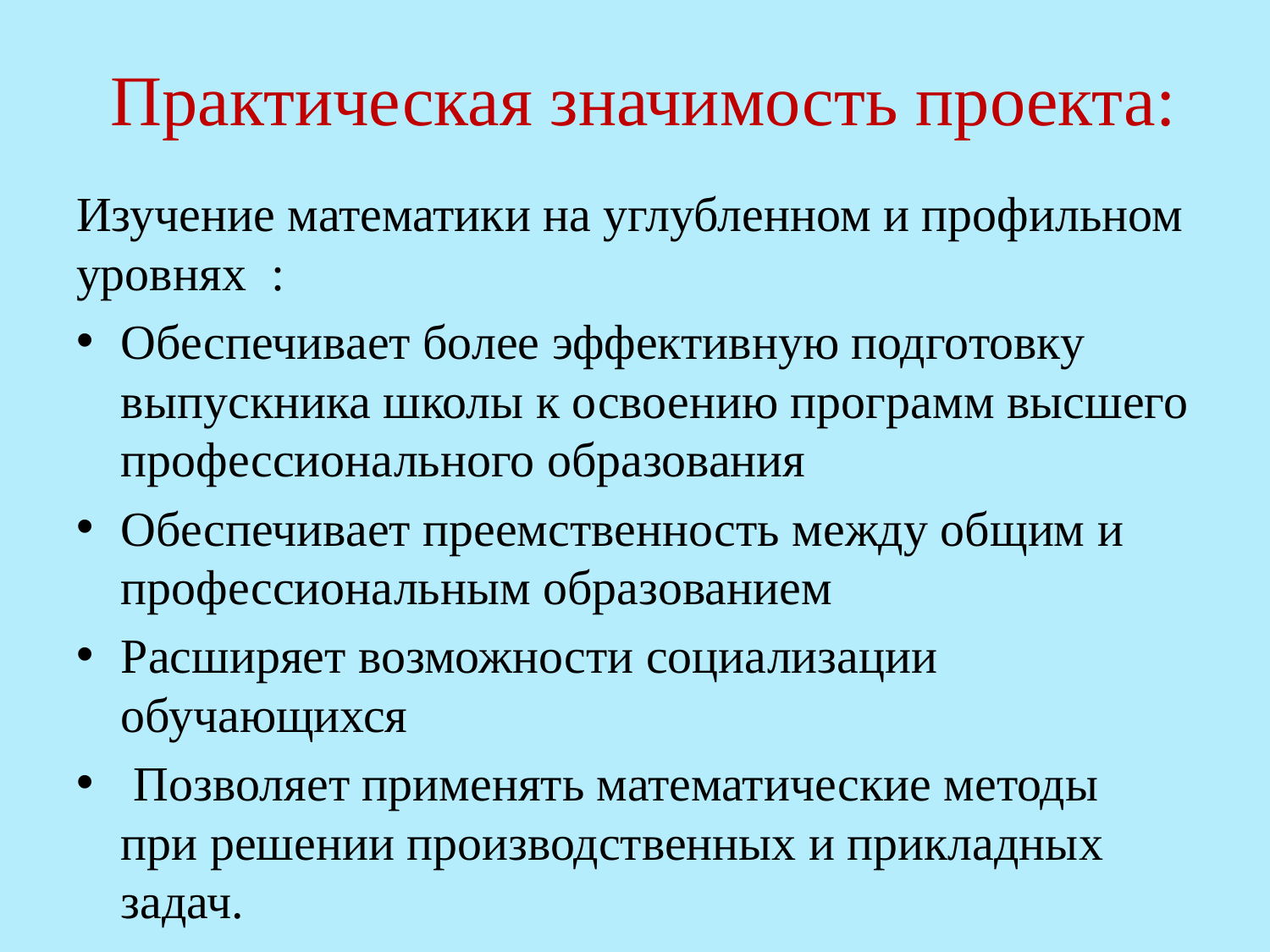

# Практическая значимость проекта:
Изучение математики на углубленном и профильном уровнях  :
Обеспечивает более эффективную подготовку выпускника школы к освоению программ высшего профессионального образования
Обеспечивает преемственность между общим и профессиональным образованием
Расширяет возможности социализации обучающихся
 Позволяет применять математические методы  при решении производственных и прикладных задач.